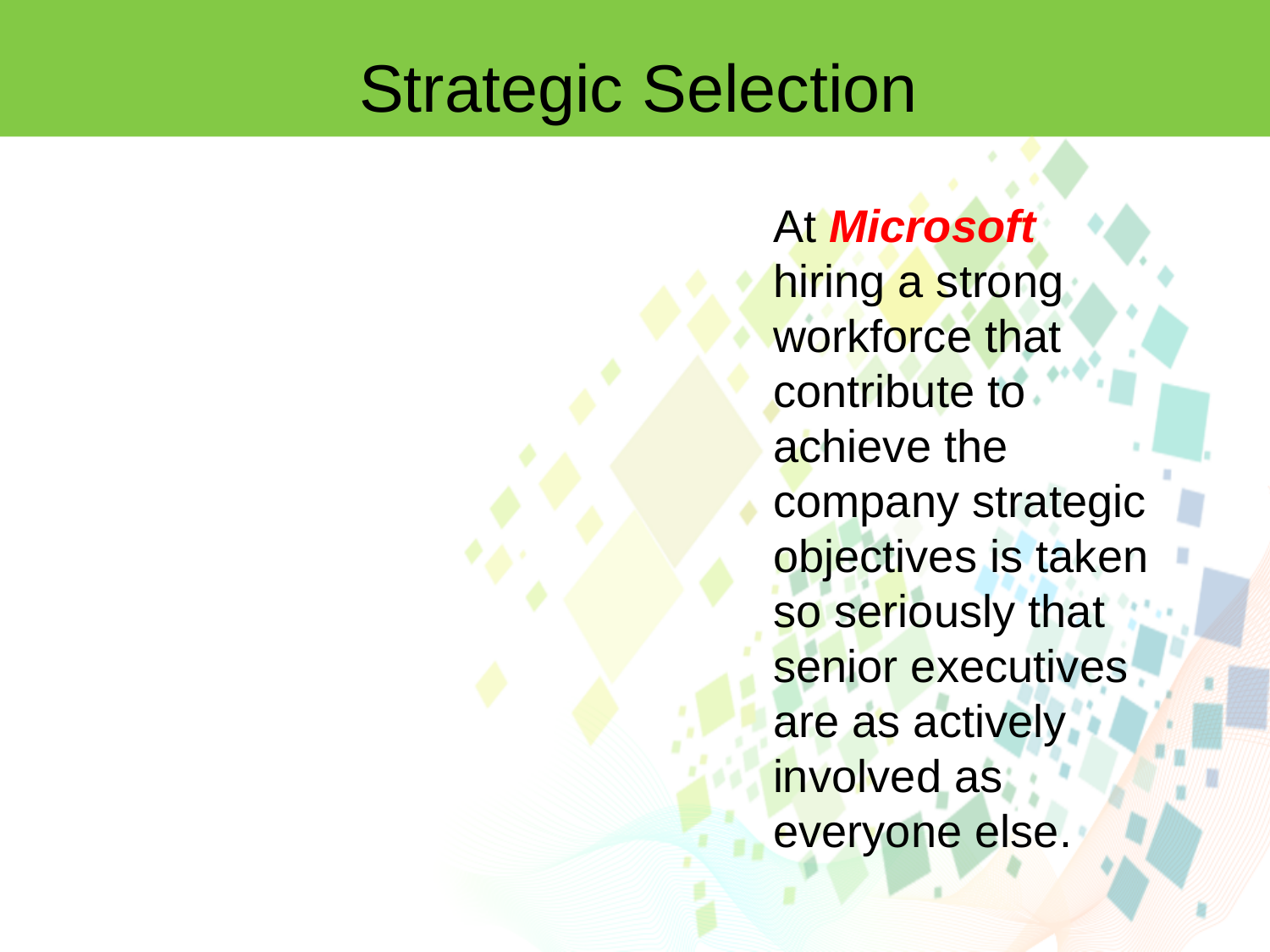

Strategic Selection
At Microsoft hiring a strong workforce that contribute to achieve the company strategic objectives is taken so seriously that senior executives are as actively involved as everyone else.